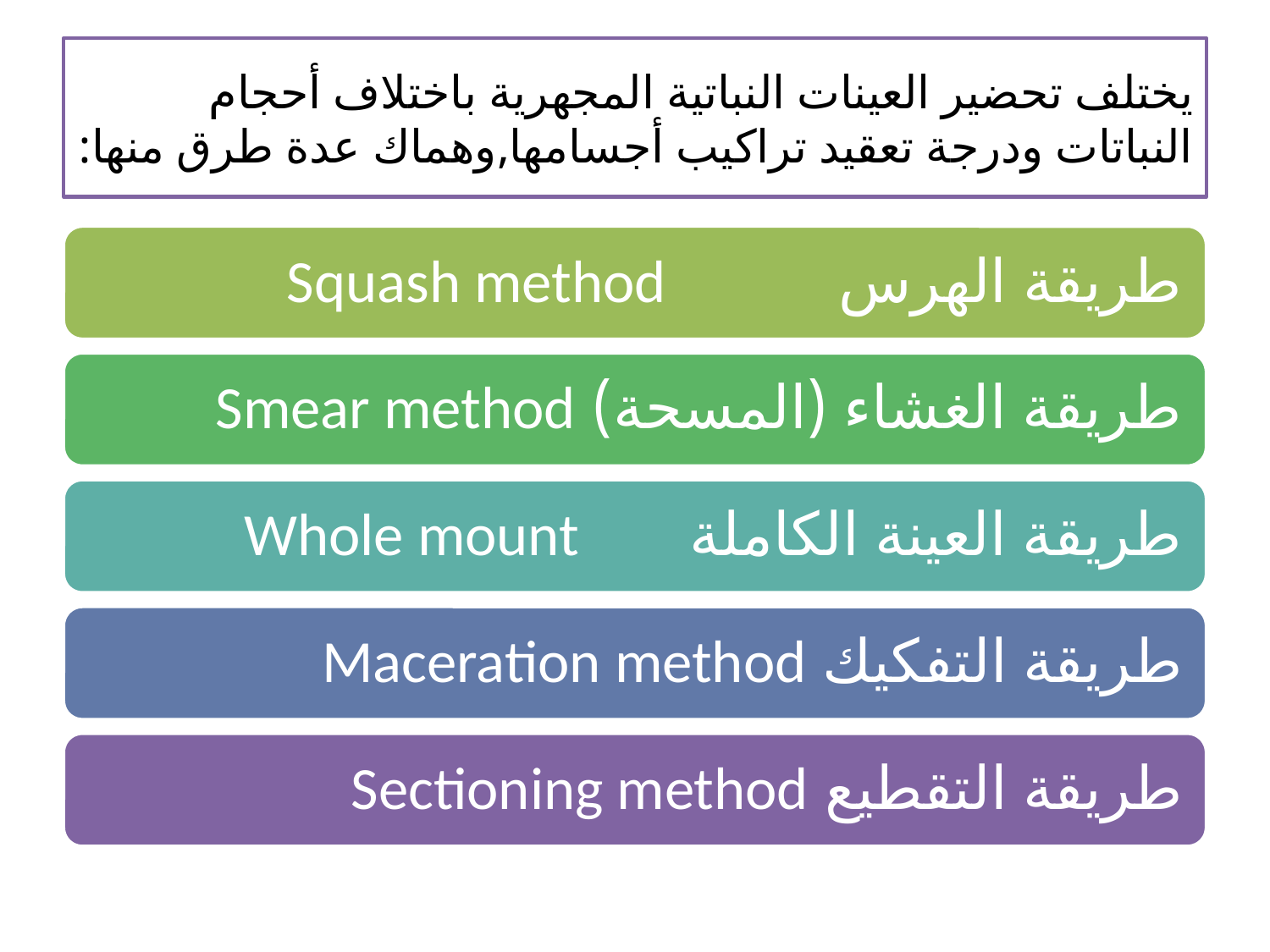

# يختلف تحضير العينات النباتية المجهرية باختلاف أحجام النباتات ودرجة تعقيد تراكيب أجسامها,وهماك عدة طرق منها:
طريقة الهرس           Squash method
طريقة الغشاء (المسحة) Smear method
طريقة العينة الكاملة       Whole mount
طريقة التفكيك Maceration method
طريقة التقطيع Sectioning method